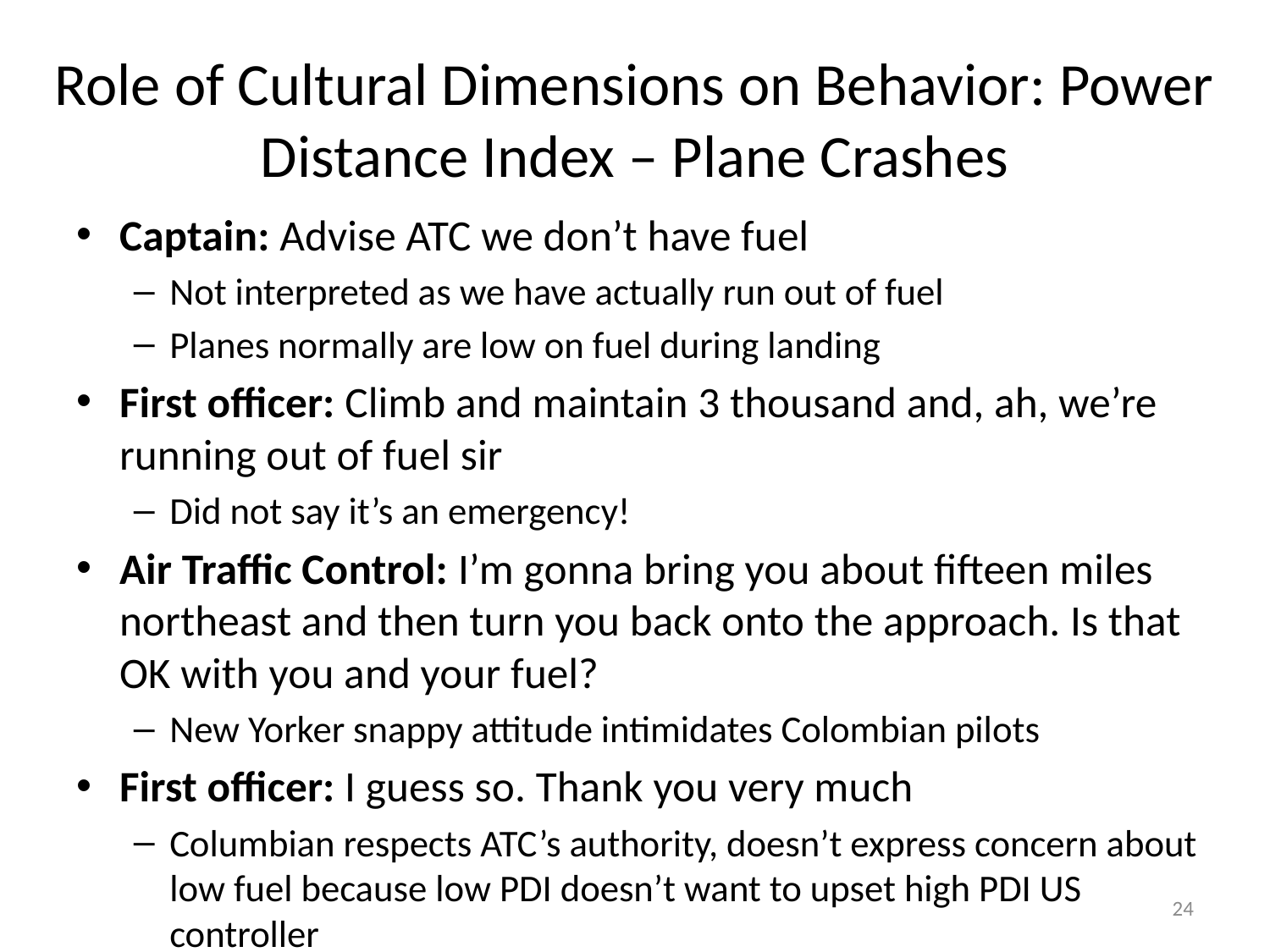

# Role of Cultural Dimensions on Behavior: Power Distance Index – Plane Crashes
Captain: Advise ATC we don’t have fuel
Not interpreted as we have actually run out of fuel
Planes normally are low on fuel during landing
First officer: Climb and maintain 3 thousand and, ah, we’re running out of fuel sir
Did not say it’s an emergency!
Air Traffic Control: I’m gonna bring you about fifteen miles northeast and then turn you back onto the approach. Is that OK with you and your fuel?
New Yorker snappy attitude intimidates Colombian pilots
First officer: I guess so. Thank you very much
Columbian respects ATC’s authority, doesn’t express concern about low fuel because low PDI doesn’t want to upset high PDI US controller

24